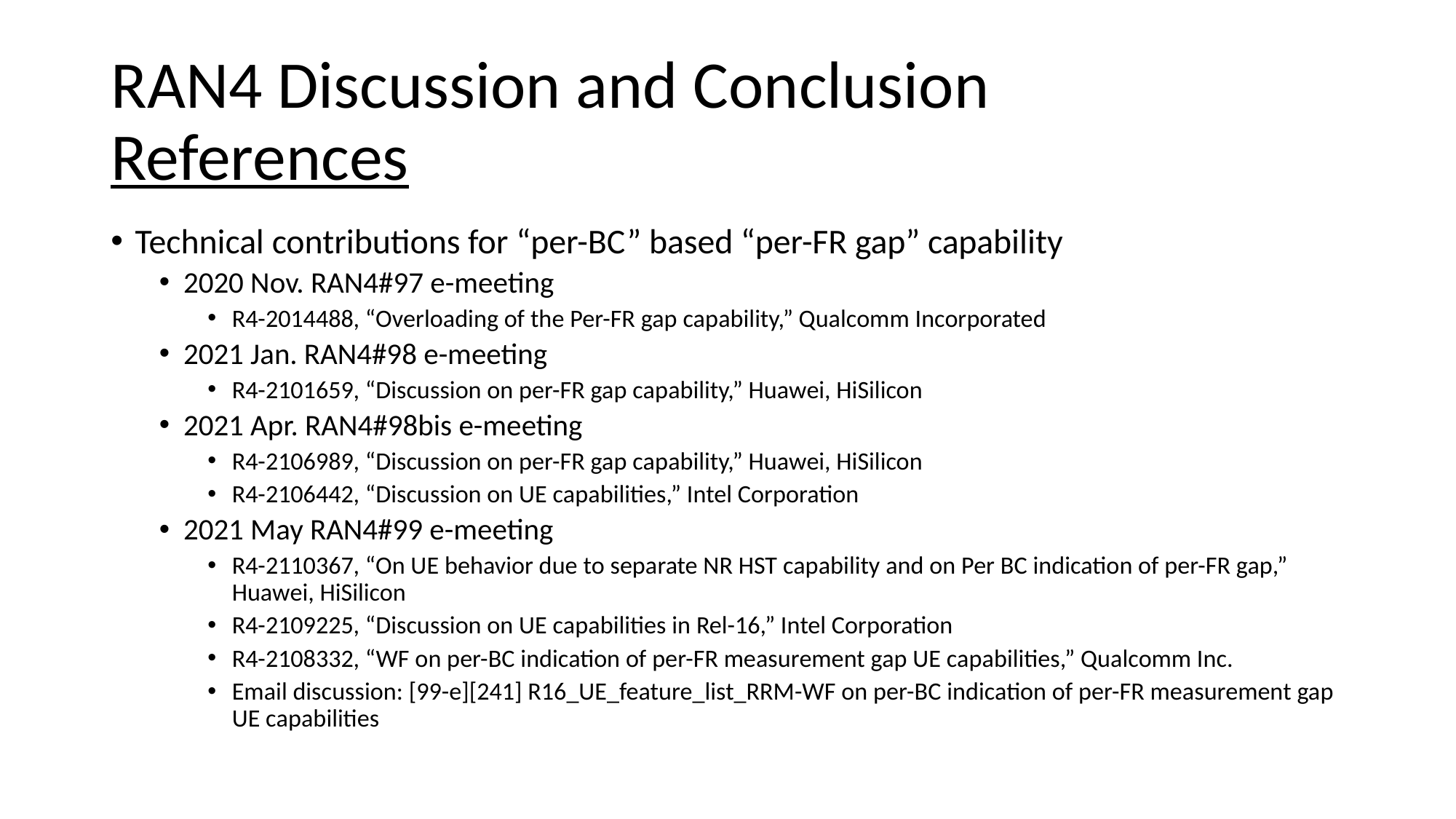

# RAN4 Discussion and Conclusion References
Technical contributions for “per-BC” based “per-FR gap” capability
2020 Nov. RAN4#97 e-meeting
R4-2014488, “Overloading of the Per-FR gap capability,” Qualcomm Incorporated
2021 Jan. RAN4#98 e-meeting
R4-2101659, “Discussion on per-FR gap capability,” Huawei, HiSilicon
2021 Apr. RAN4#98bis e-meeting
R4-2106989, “Discussion on per-FR gap capability,” Huawei, HiSilicon
R4-2106442, “Discussion on UE capabilities,” Intel Corporation
2021 May RAN4#99 e-meeting
R4-2110367, “On UE behavior due to separate NR HST capability and on Per BC indication of per-FR gap,” Huawei, HiSilicon
R4-2109225, “Discussion on UE capabilities in Rel-16,” Intel Corporation
R4-2108332, “WF on per-BC indication of per-FR measurement gap UE capabilities,” Qualcomm Inc.
Email discussion: [99-e][241] R16_UE_feature_list_RRM-WF on per-BC indication of per-FR measurement gap UE capabilities